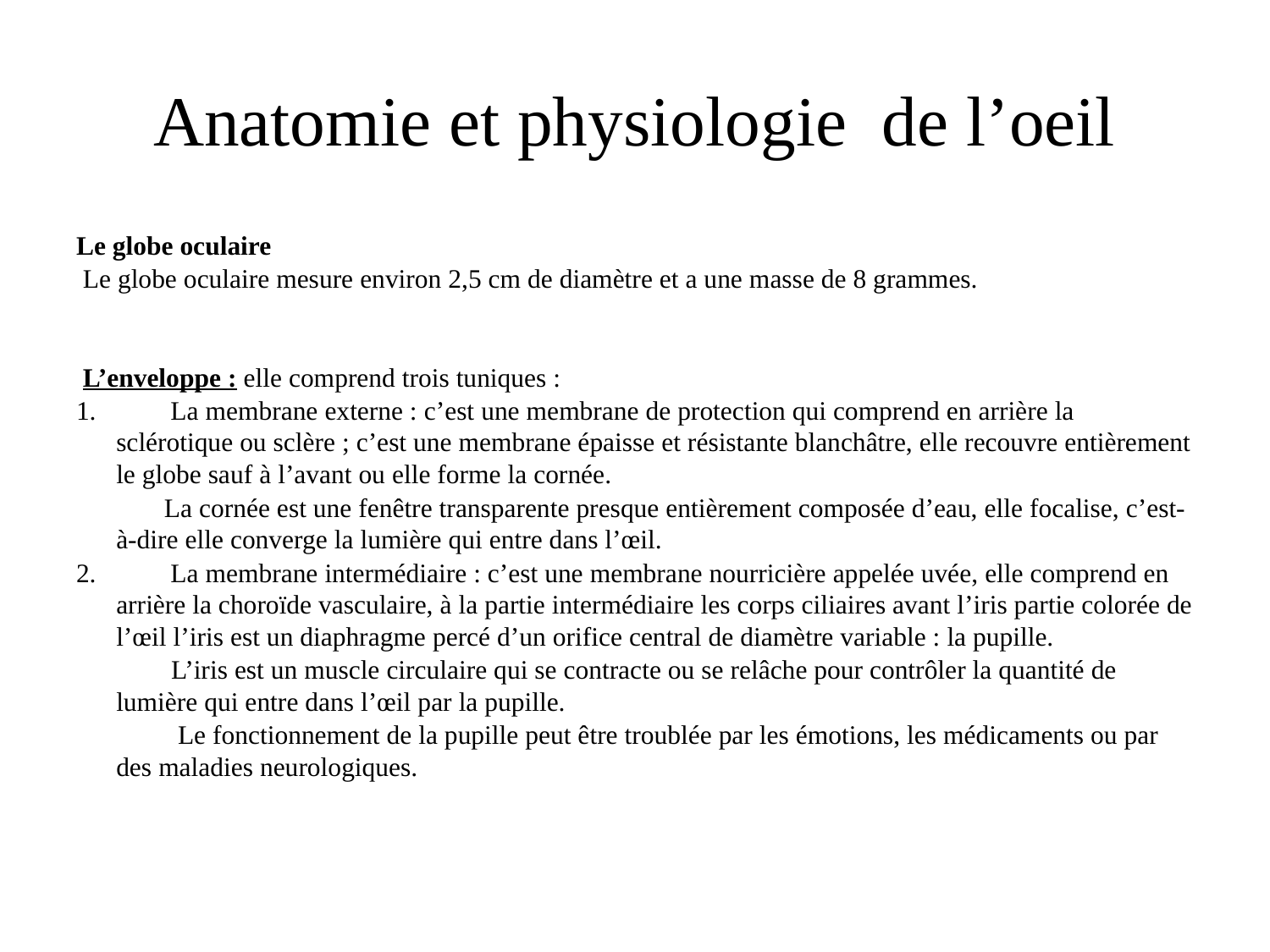

# Anatomie et physiologie  de l’oeil
Le globe oculaire
 Le globe oculaire mesure environ 2,5 cm de diamètre et a une masse de 8 grammes.

 L’enveloppe : elle comprend trois tuniques :
1.           La membrane externe : c’est une membrane de protection qui comprend en arrière la sclérotique ou sclère ; c’est une membrane épaisse et résistante blanchâtre, elle recouvre entièrement le globe sauf à l’avant ou elle forme la cornée.
             La cornée est une fenêtre transparente presque entièrement composée d’eau, elle focalise, c’est-à-dire elle converge la lumière qui entre dans l’œil.
2.           La membrane intermédiaire : c’est une membrane nourricière appelée uvée, elle comprend en arrière la choroïde vasculaire, à la partie intermédiaire les corps ciliaires avant l’iris partie colorée de l’œil l’iris est un diaphragme percé d’un orifice central de diamètre variable : la pupille.
              L’iris est un muscle circulaire qui se contracte ou se relâche pour contrôler la quantité de lumière qui entre dans l’œil par la pupille.
               Le fonctionnement de la pupille peut être troublée par les émotions, les médicaments ou par des maladies neurologiques.